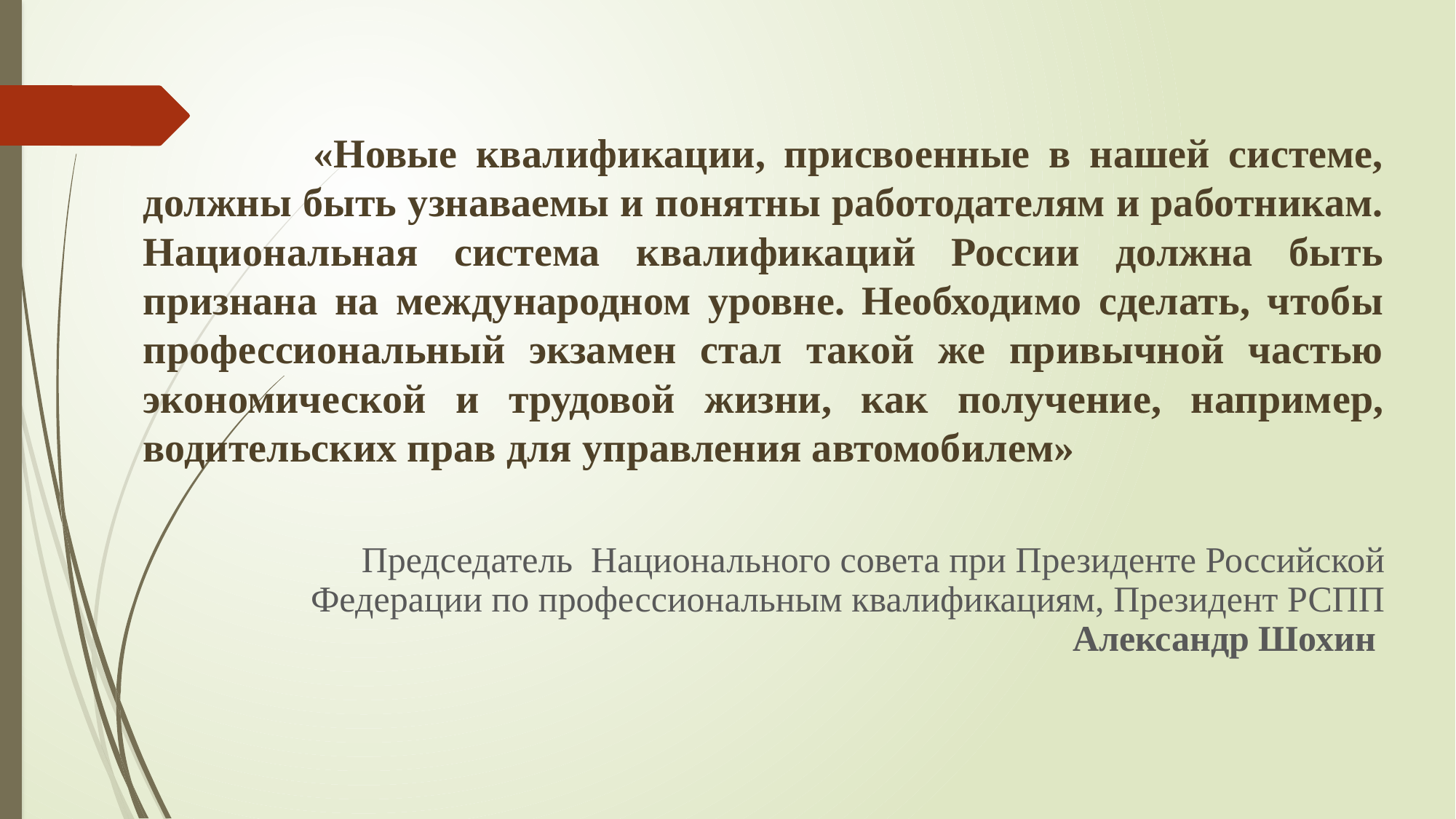

«Новые квалификации, присвоенные в нашей системе, должны быть узнаваемы и понятны работодателям и работникам. Национальная система квалификаций России должна быть признана на международном уровне. Необходимо сделать, чтобы профессиональный экзамен стал такой же привычной частью экономической и трудовой жизни, как получение, например, водительских прав для управления автомобилем»

Председатель  Национального совета при Президенте Российской Федерации по профессиональным квалификациям, Президент РСПП Александр Шохин